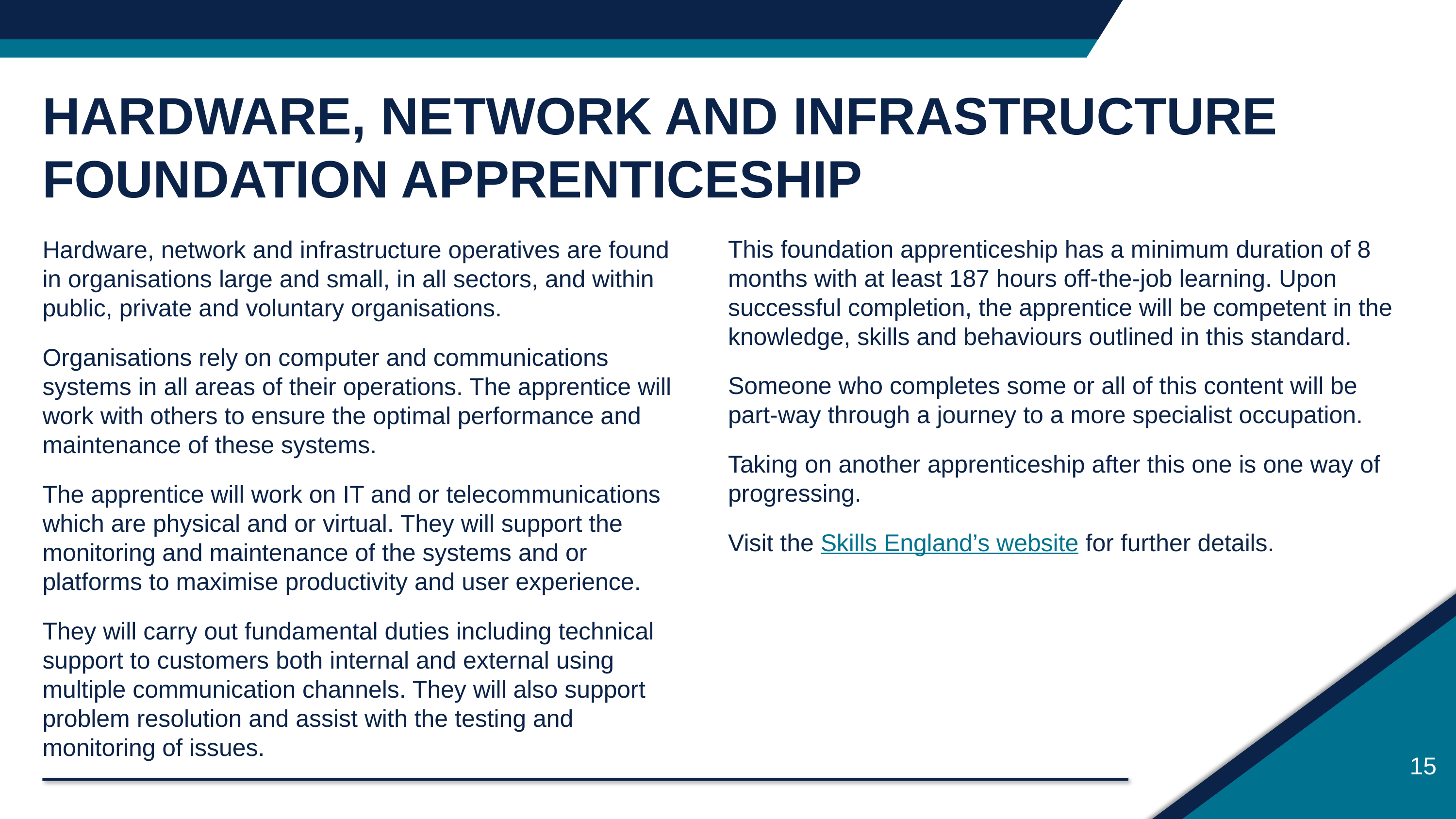

HARDWARE, NETWORK AND INFRASTRUCTURE
FOUNDATION APPRENTICESHIP
This foundation apprenticeship has a minimum duration of 8 months with at least 187 hours off-the-job learning. Upon successful completion, the apprentice will be competent in the knowledge, skills and behaviours outlined in this standard.
Someone who completes some or all of this content will be part-way through a journey to a more specialist occupation.
Taking on another apprenticeship after this one is one way of progressing.
Visit the Skills England’s website for further details.
Hardware, network and infrastructure operatives are found in organisations large and small, in all sectors, and within public, private and voluntary organisations.
Organisations rely on computer and communications systems in all areas of their operations. The apprentice will work with others to ensure the optimal performance and maintenance of these systems.
The apprentice will work on IT and or telecommunications which are physical and or virtual. They will support the monitoring and maintenance of the systems and or platforms to maximise productivity and user experience.
They will carry out fundamental duties including technical support to customers both internal and external using multiple communication channels. They will also support problem resolution and assist with the testing and monitoring of issues.

15